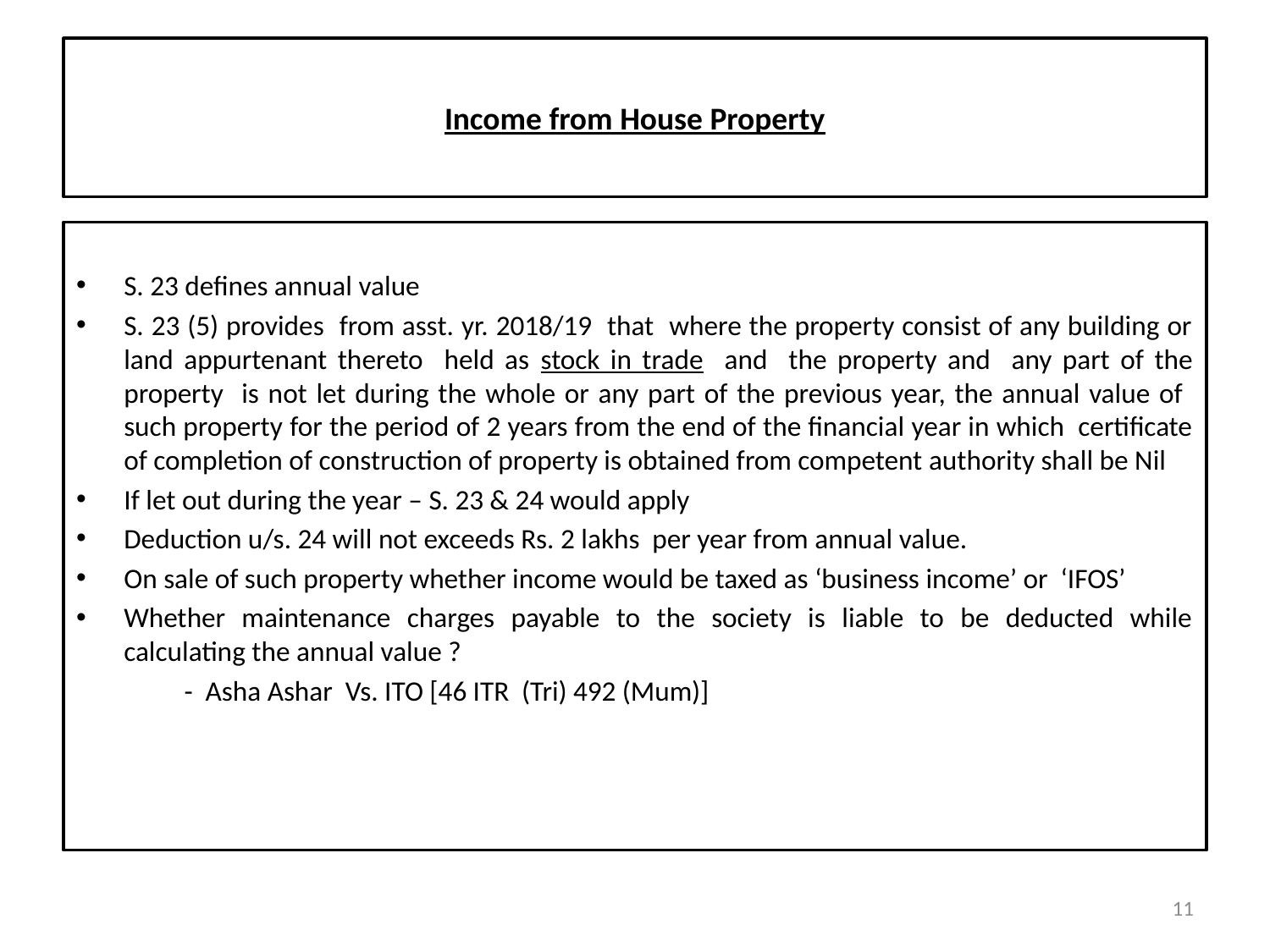

# Income from House Property

S. 23 defines annual value
S. 23 (5) provides  from asst. yr. 2018/19  that  where the property consist of any building or land appurtenant thereto  held as stock in trade  and  the property and  any part of the property  is not let during the whole or any part of the previous year, the annual value of  such property for the period of 2 years from the end of the financial year in which  certificate of completion of construction of property is obtained from competent authority shall be Nil
If let out during the year – S. 23 & 24 would apply
Deduction u/s. 24 will not exceeds Rs. 2 lakhs  per year from annual value.
On sale of such property whether income would be taxed as ‘business income’ or  ‘IFOS’
Whether maintenance charges payable to the society is liable to be deducted while calculating the annual value ?
                 -  Asha Ashar  Vs. ITO [46 ITR  (Tri) 492 (Mum)]
11